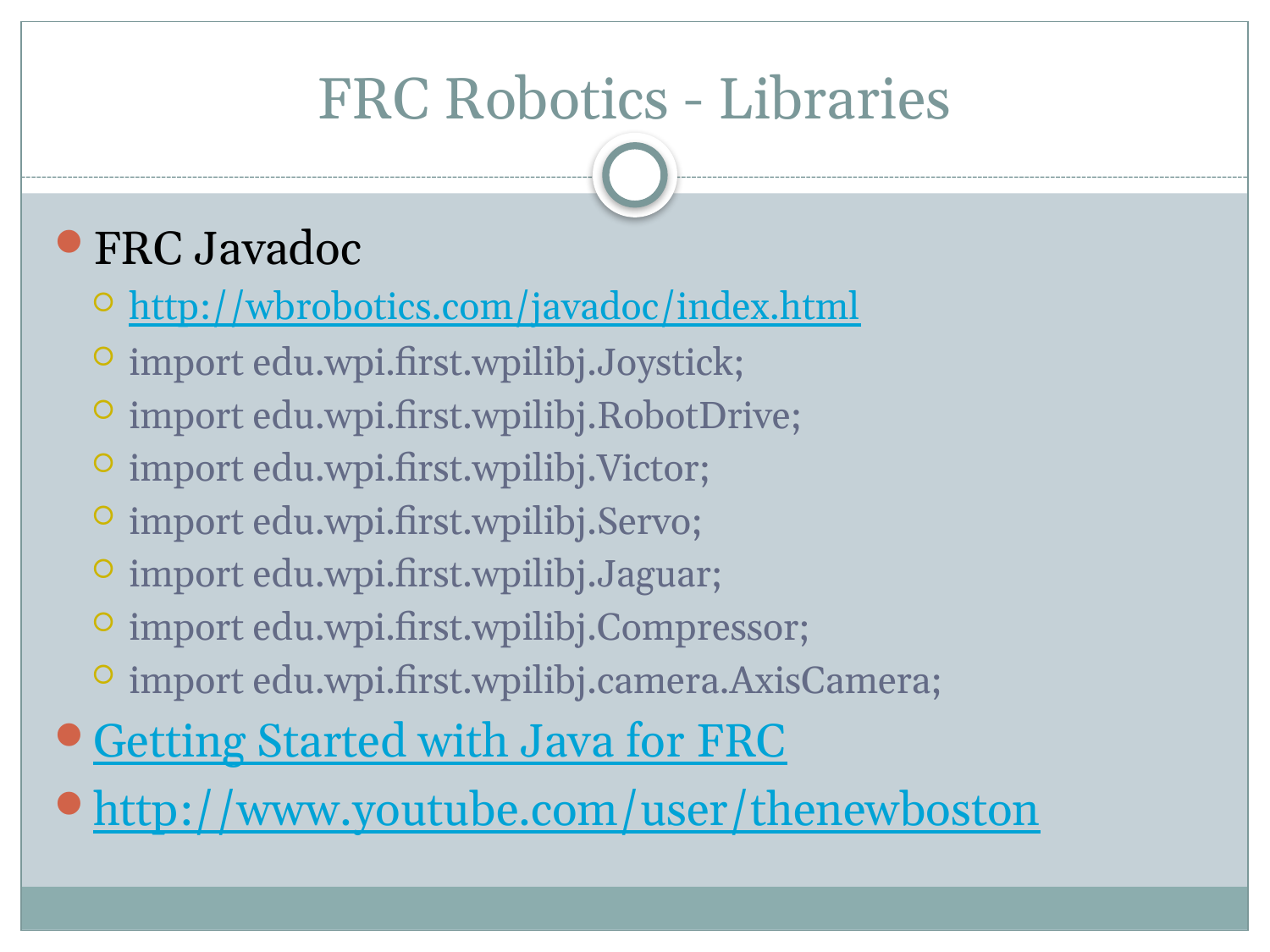

# FRC Robotics - Libraries
FRC Javadoc
http://wbrobotics.com/javadoc/index.html
import edu.wpi.first.wpilibj.Joystick;
import edu.wpi.first.wpilibj.RobotDrive;
import edu.wpi.first.wpilibj.Victor;
import edu.wpi.first.wpilibj.Servo;
import edu.wpi.first.wpilibj.Jaguar;
import edu.wpi.first.wpilibj.Compressor;
import edu.wpi.first.wpilibj.camera.AxisCamera;
Getting Started with Java for FRC
http://www.youtube.com/user/thenewboston